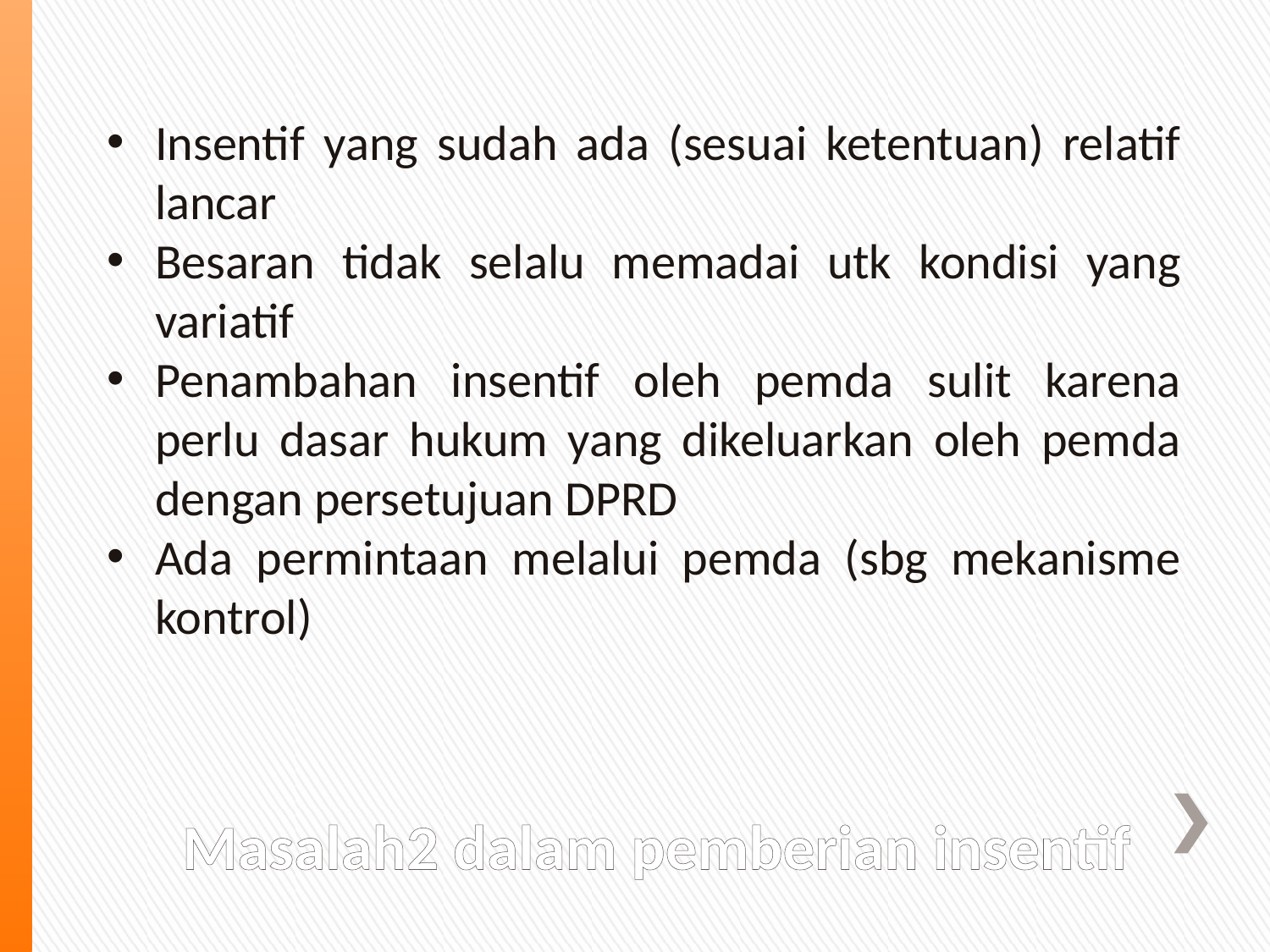

Masalah2 dalam pemberian insentif
Insentif yang sudah ada (sesuai ketentuan) relatif lancar
Besaran tidak selalu memadai utk kondisi yang variatif
Penambahan insentif oleh pemda sulit karena perlu dasar hukum yang dikeluarkan oleh pemda dengan persetujuan DPRD
Ada permintaan melalui pemda (sbg mekanisme kontrol)